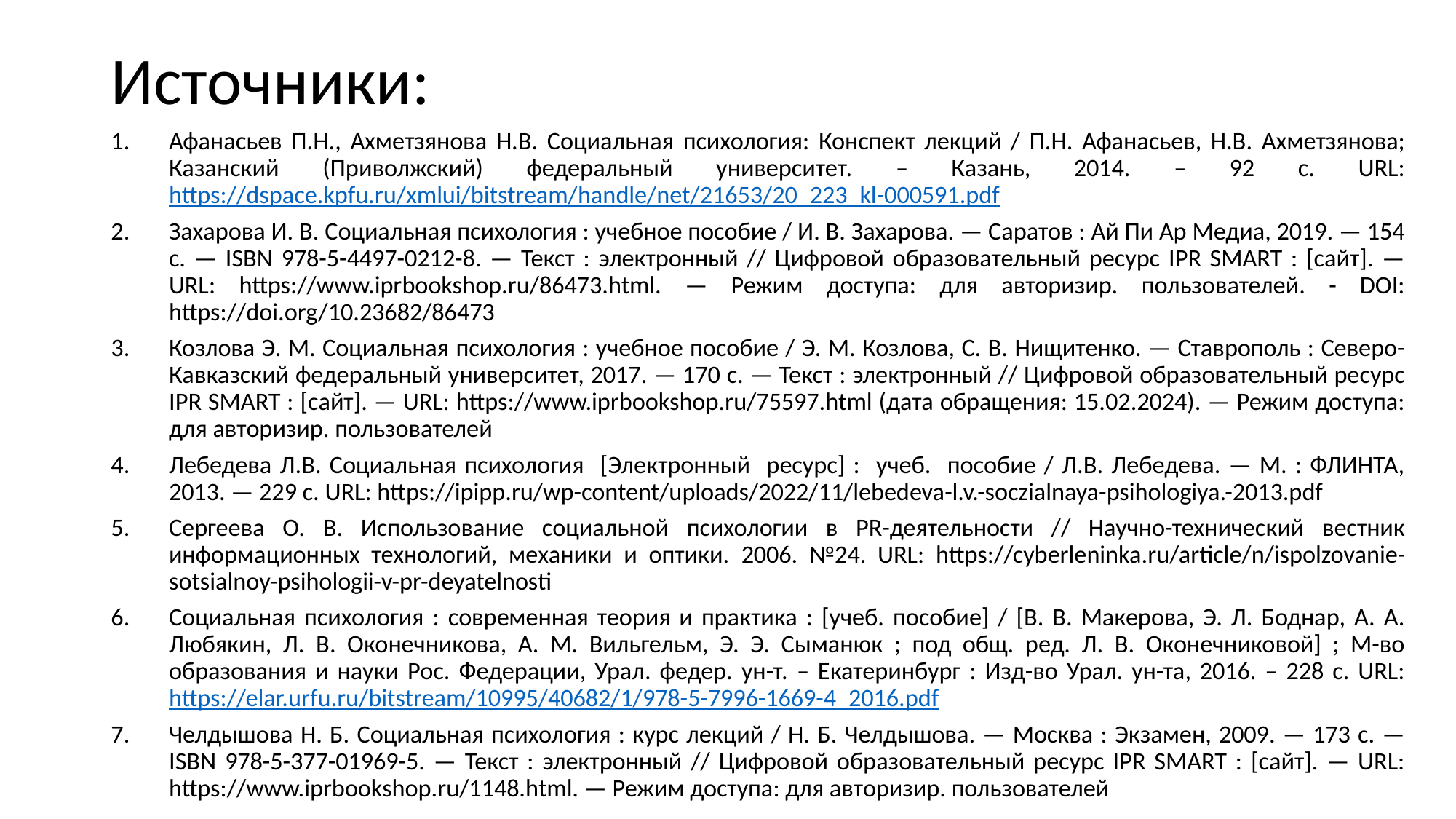

# Источники:
Афанасьев П.Н., Ахметзянова Н.В. Социальная психология: Конспект лекций / П.Н. Афанасьев, Н.В. Ахметзянова; Казанский (Приволжский) федеральный университет. – Казань, 2014. – 92 с. URL: https://dspace.kpfu.ru/xmlui/bitstream/handle/net/21653/20_223_kl-000591.pdf
Захарова И. В. Социальная психология : учебное пособие / И. В. Захарова. — Саратов : Ай Пи Ар Медиа, 2019. — 154 c. — ISBN 978-5-4497-0212-8. — Текст : электронный // Цифровой образовательный ресурс IPR SMART : [сайт]. — URL: https://www.iprbookshop.ru/86473.html. — Режим доступа: для авторизир. пользователей. - DOI: https://doi.org/10.23682/86473
Козлова Э. М. Социальная психология : учебное пособие / Э. М. Козлова, С. В. Нищитенко. — Ставрополь : Северо-Кавказский федеральный университет, 2017. — 170 c. — Текст : электронный // Цифровой образовательный ресурс IPR SMART : [сайт]. — URL: https://www.iprbookshop.ru/75597.html (дата обращения: 15.02.2024). — Режим доступа: для авторизир. пользователей
Лебедева Л.В. Социальная психология  [Электронный  ресурс] :  учеб.  пособие / Л.В. Лебедева. — М. : ФЛИНТА, 2013. — 229 с. URL: https://ipipp.ru/wp-content/uploads/2022/11/lebedeva-l.v.-soczialnaya-psihologiya.-2013.pdf
Сергеева О. В. Использование социальной психологии в PR-деятельности // Научно-технический вестник информационных технологий, механики и оптики. 2006. №24. URL: https://cyberleninka.ru/article/n/ispolzovanie-sotsialnoy-psihologii-v-pr-deyatelnosti
Социальная психология : современная теория и практика : [учеб. пособие] / [В. В. Макерова, Э. Л. Боднар, А. А. Любякин, Л. В. Оконечникова, А. М. Вильгельм, Э. Э. Сыманюк ; под общ. ред. Л. В. Оконечниковой] ; М-во образования и науки Рос. Федерации, Урал. федер. ун-т. – Екатеринбург : Изд-во Урал. ун-та, 2016. – 228 с. URL: https://elar.urfu.ru/bitstream/10995/40682/1/978-5-7996-1669-4_2016.pdf
Челдышова Н. Б. Социальная психология : курс лекций / Н. Б. Челдышова. — Москва : Экзамен, 2009. — 173 c. — ISBN 978-5-377-01969-5. — Текст : электронный // Цифровой образовательный ресурс IPR SMART : [сайт]. — URL: https://www.iprbookshop.ru/1148.html. — Режим доступа: для авторизир. пользователей